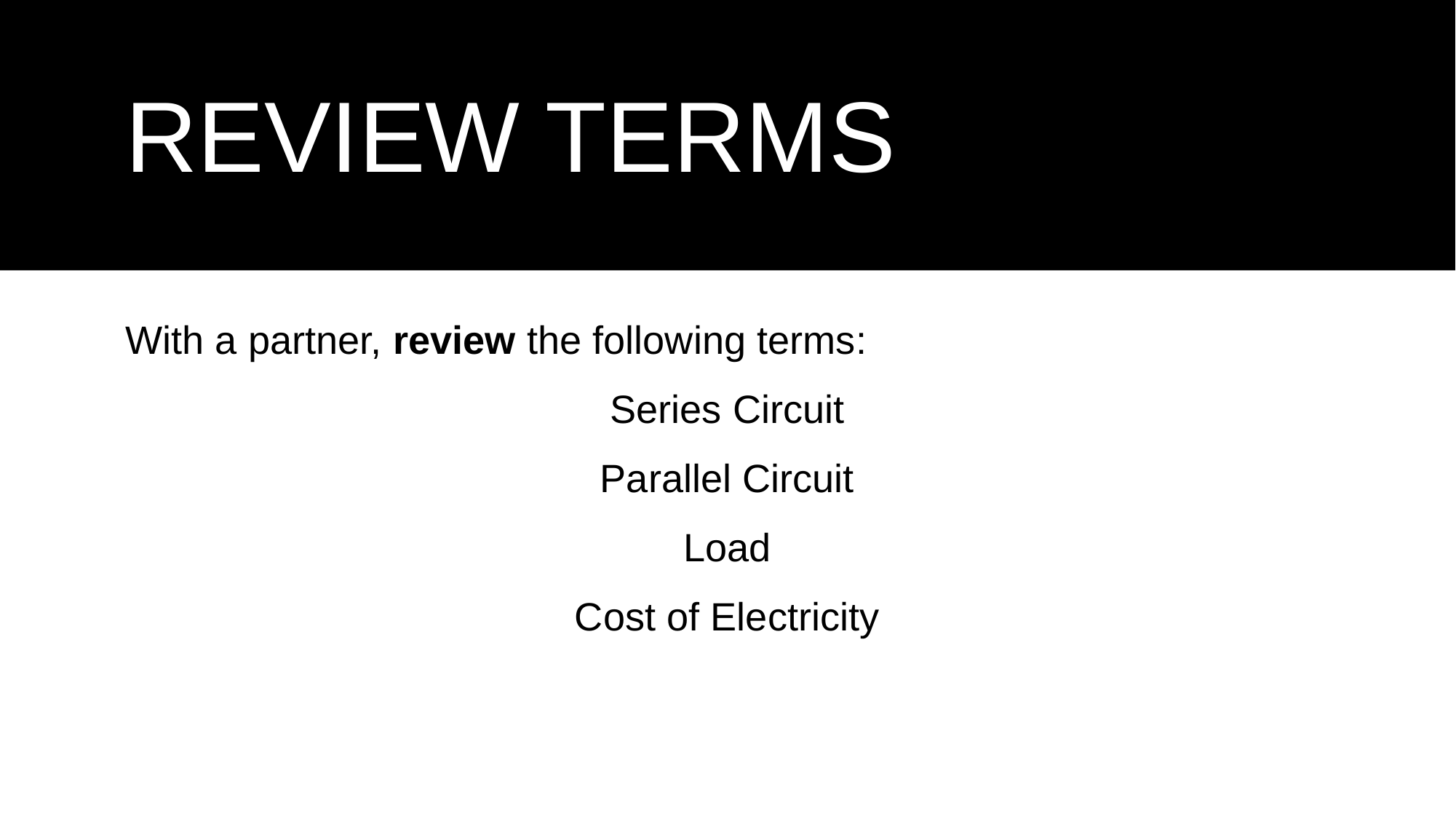

# REVIEW TERMS
With a partner, review the following terms:
Series Circuit
Parallel Circuit
Load
Cost of Electricity